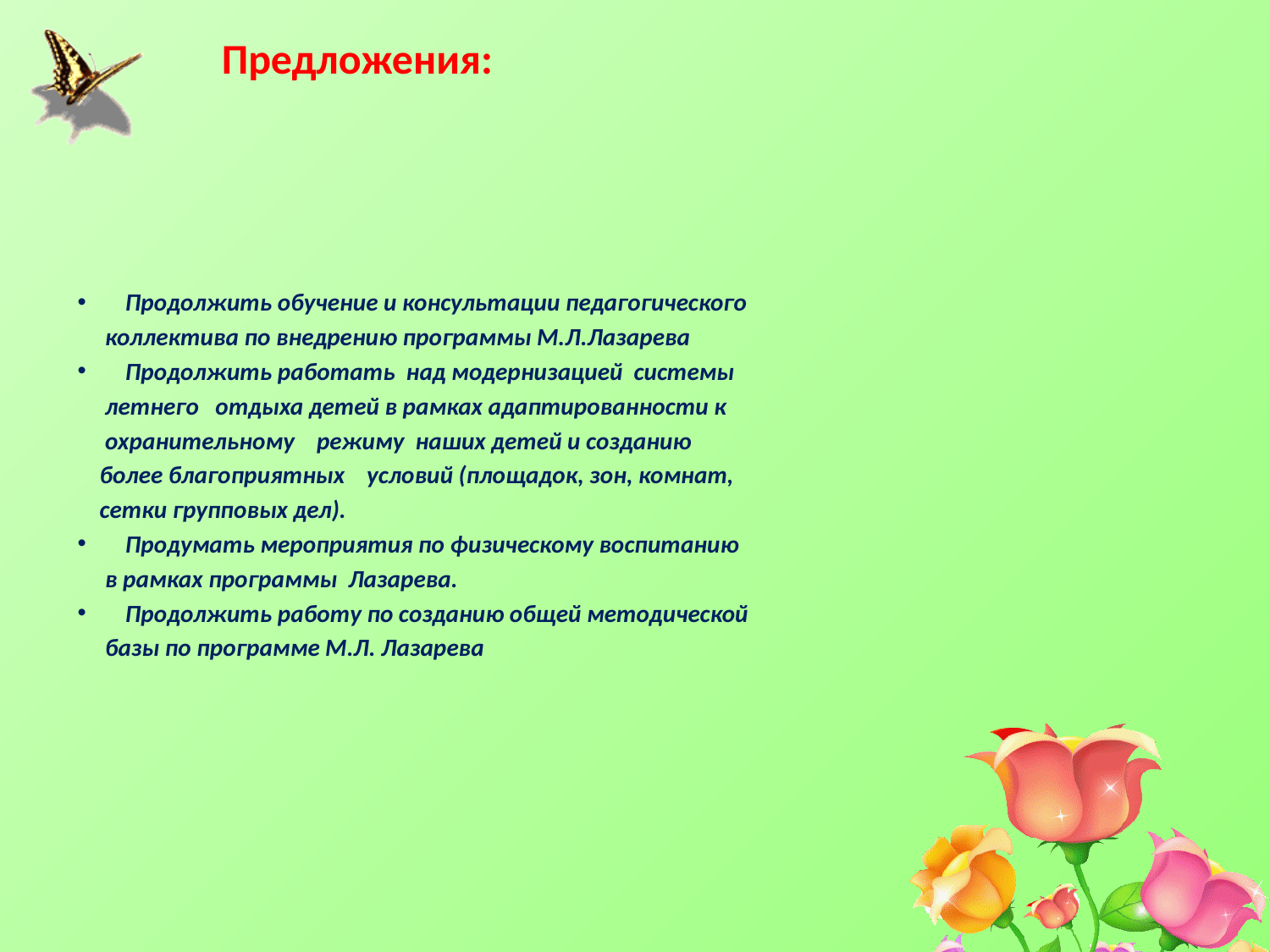

Продолжить обучение и консультации педагогического
     коллектива по внедрению программы М.Л.Лазарева
Продолжить работать  над модернизацией  системы
     летнего   отдыха детей в рамках адаптированности к
     охранительному    режиму  наших детей и созданию
    более благоприятных    условий (площадок, зон, комнат,
    сетки групповых дел).
Продумать мероприятия по физическому воспитанию
     в рамках программы  Лазарева.
Продолжить работу по созданию общей методической
     базы по программе М.Л. Лазарева

# Предложения: